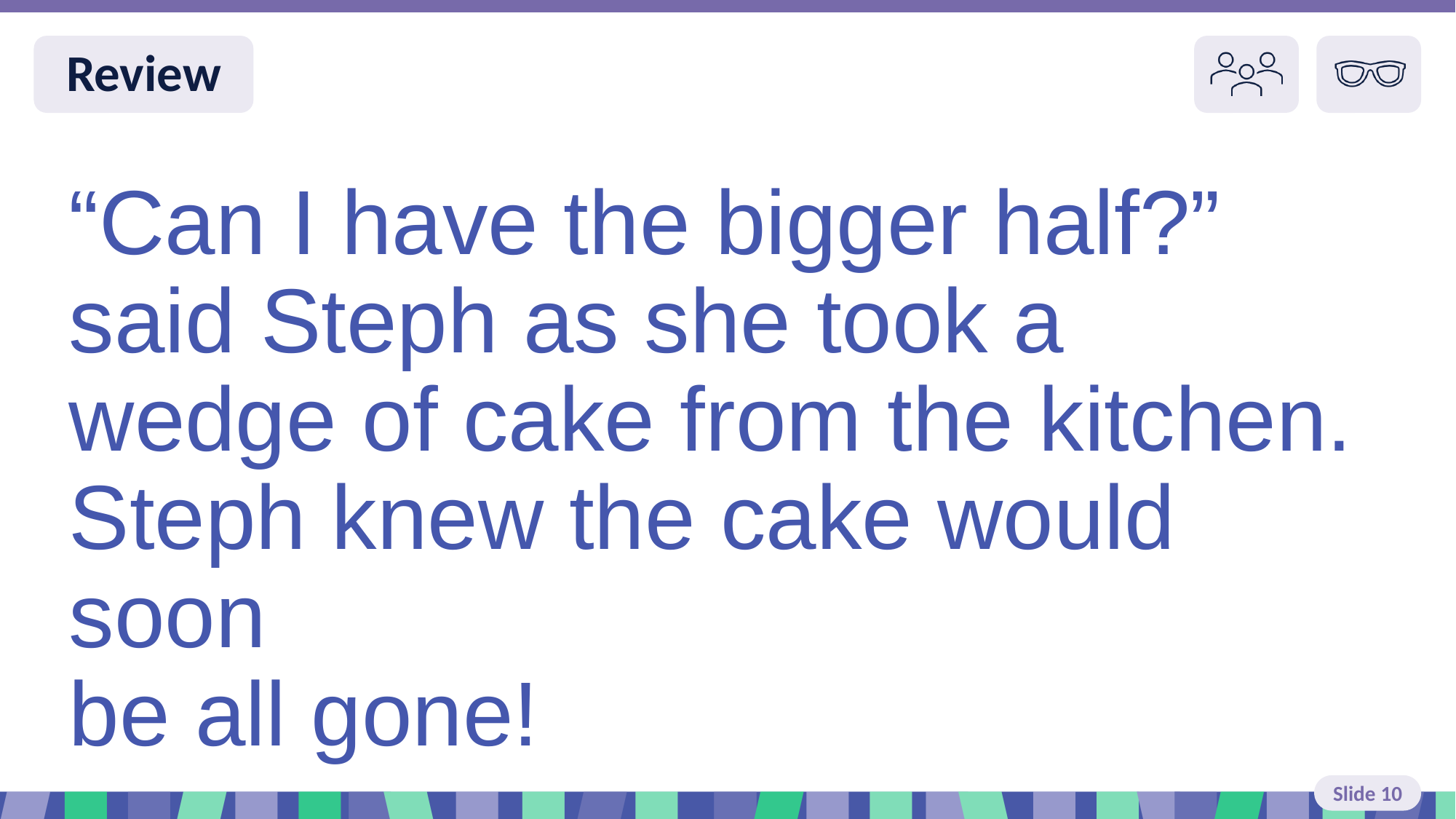

Slide 10 Review You do
“Can I have the bigger half?” said Steph as she took a wedge of cake from the kitchen. Steph knew the cake would soon
be all gone!